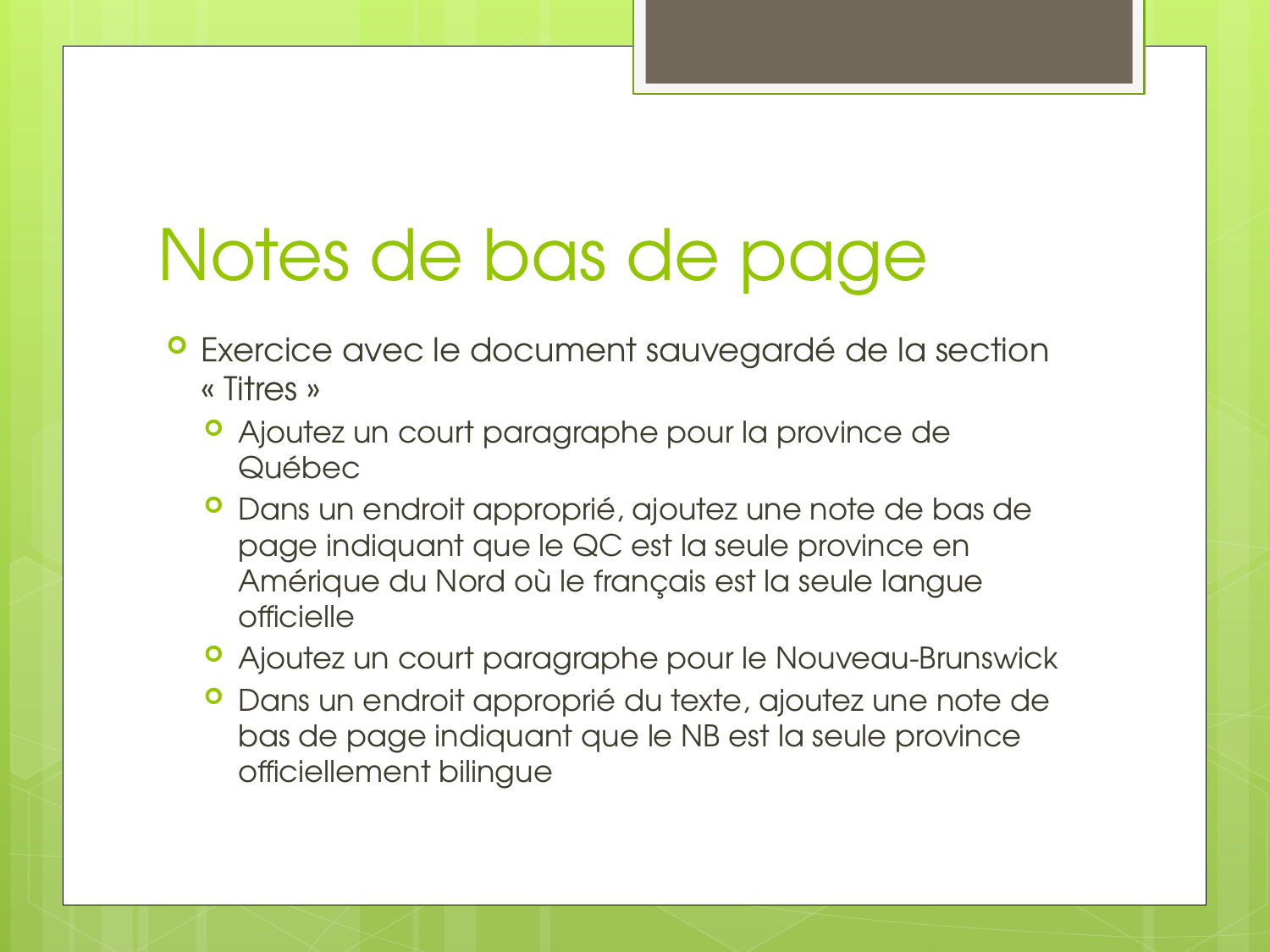

# Notes de bas de page
Exercice avec le document sauvegardé de la section « Titres »
Ajoutez un court paragraphe pour la province de Québec
Dans un endroit approprié, ajoutez une note de bas de page indiquant que le QC est la seule province en Amérique du Nord où le français est la seule langue officielle
Ajoutez un court paragraphe pour le Nouveau-Brunswick
Dans un endroit approprié du texte, ajoutez une note de bas de page indiquant que le NB est la seule province officiellement bilingue